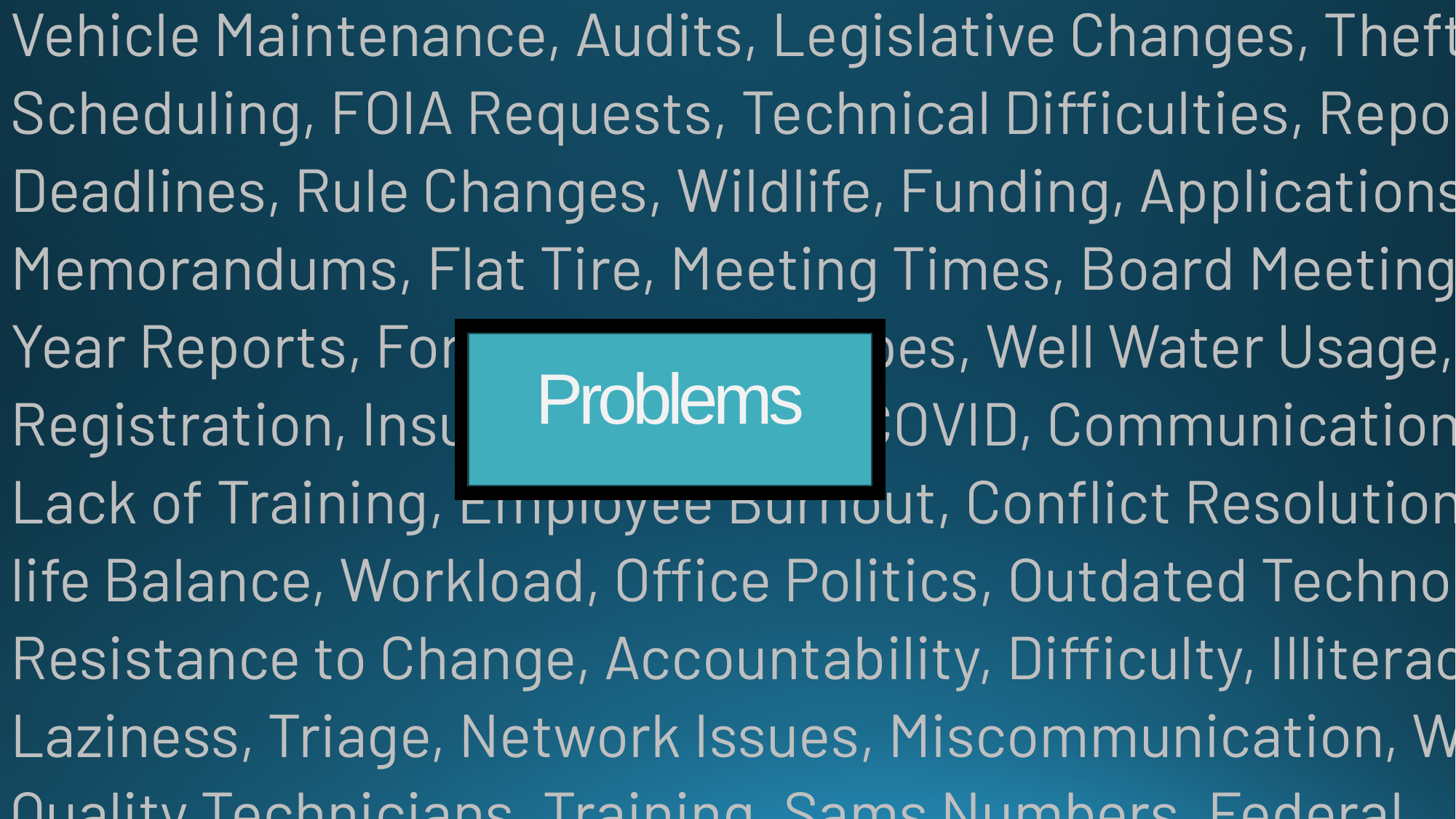

Vehicle Maintenance, Audits, Legislative Changes, Theft, Scheduling, FOIA Requests, Technical Difficulties, Reporting, Deadlines, Rule Changes, Wildlife, Funding, Applications, Memorandums, Flat Tire, Meeting Times, Board Meetings, End of Year Reports, Formatting, File Types, Well Water Usage, GIS Registration, Insurance, Names, COVID, Communication Issues, Lack of Training, Employee Burnout, Conflict Resolution, Work-life Balance, Workload, Office Politics, Outdated Technology, Resistance to Change, Accountability, Difficulty, Illiteracy, Laziness, Triage, Network Issues, Miscommunication, Water Quality Technicians, Training, Sams Numbers, Federal Paperwork

# Problems